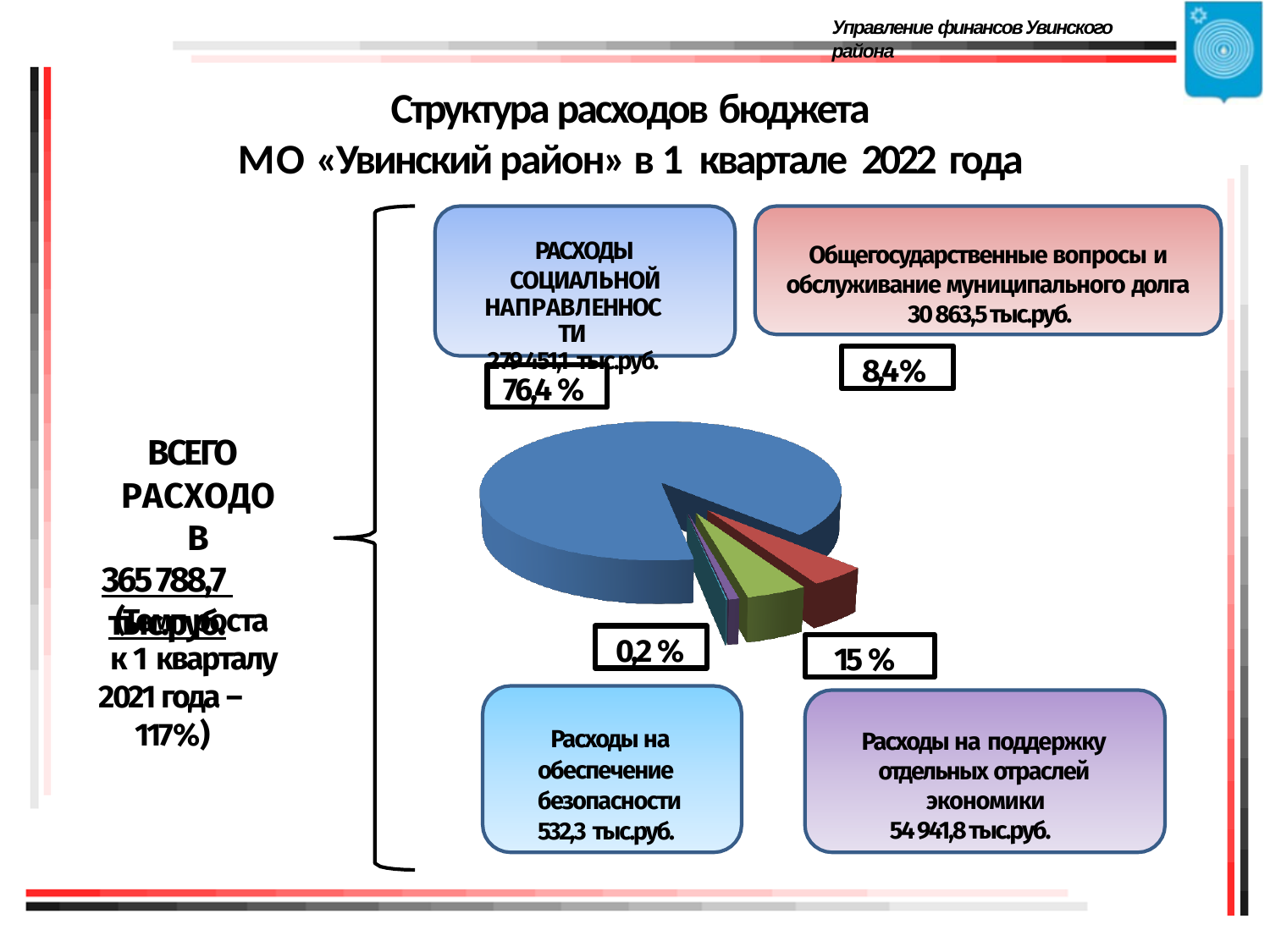

Управление финансов Увинского района

# Структура расходов бюджета
МО «Увинский район» в 1  квартале  2022  года

РАСХОДЫ  СОЦИАЛЬНОЙ
НАПРАВЛЕННОСТИ
279 451,1  тыс.руб.
Общегосударственные вопросы и
обслуживание муниципального долга
30 863,5 тыс.руб.
8,4%
76,4 %

ВСЕГО  РАСХОДОВ
365 788,7  тыс.руб.
(Темп роста  к 1 кварталу
2021 года – 117%)
0,2 %
15 %

Расходы на  обеспечение  безопасности  532,3 тыс.руб.
Расходы на поддержку  отдельных отраслей  экономики
54 941,8 тыс.руб.